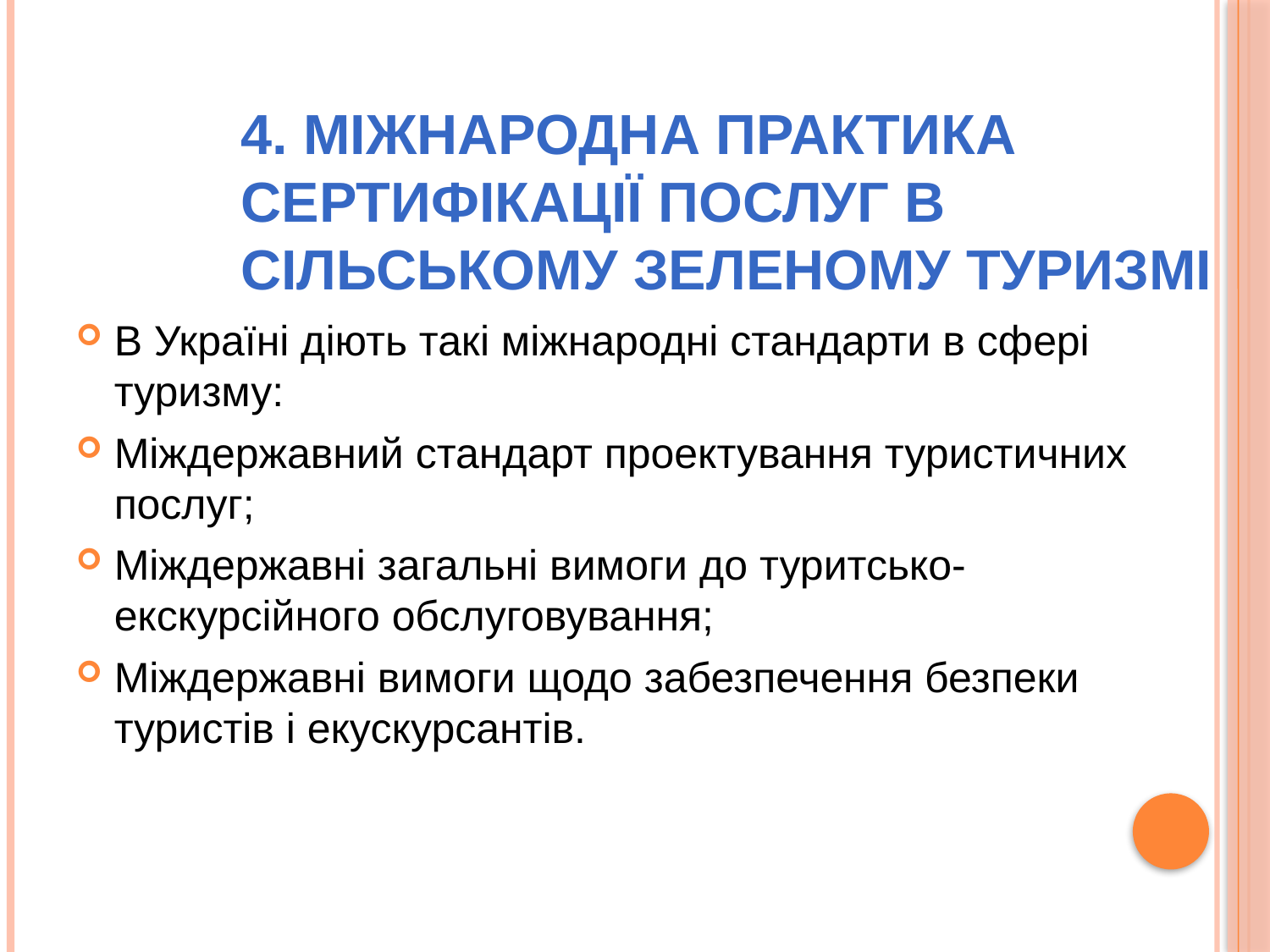

# 4. Міжнародна практика сертифікації послуг в сільському зеленому туризмі
В Україні діють такі міжнародні стандарти в сфері туризму:
Міждержавний стандарт проектування туристичних послуг;
Міждержавні загальні вимоги до туритсько-екскурсійного обслуговування;
Міждержавні вимоги щодо забезпечення безпеки туристів і екускурсантів.